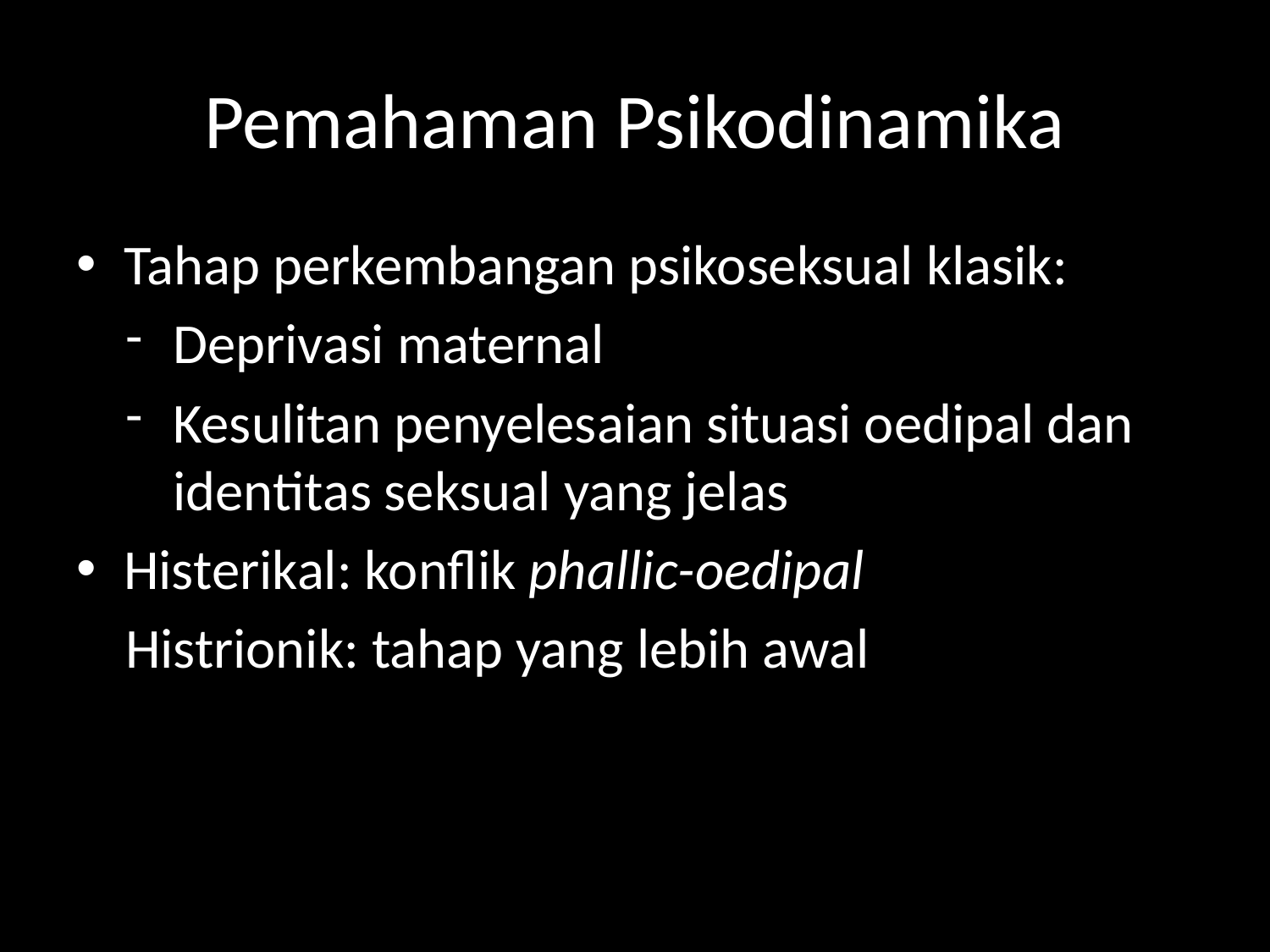

# Pemahaman Psikodinamika
Tahap perkembangan psikoseksual klasik:
Deprivasi maternal
Kesulitan penyelesaian situasi oedipal dan identitas seksual yang jelas
Histerikal: konflik phallic-oedipal
Histrionik: tahap yang lebih awal